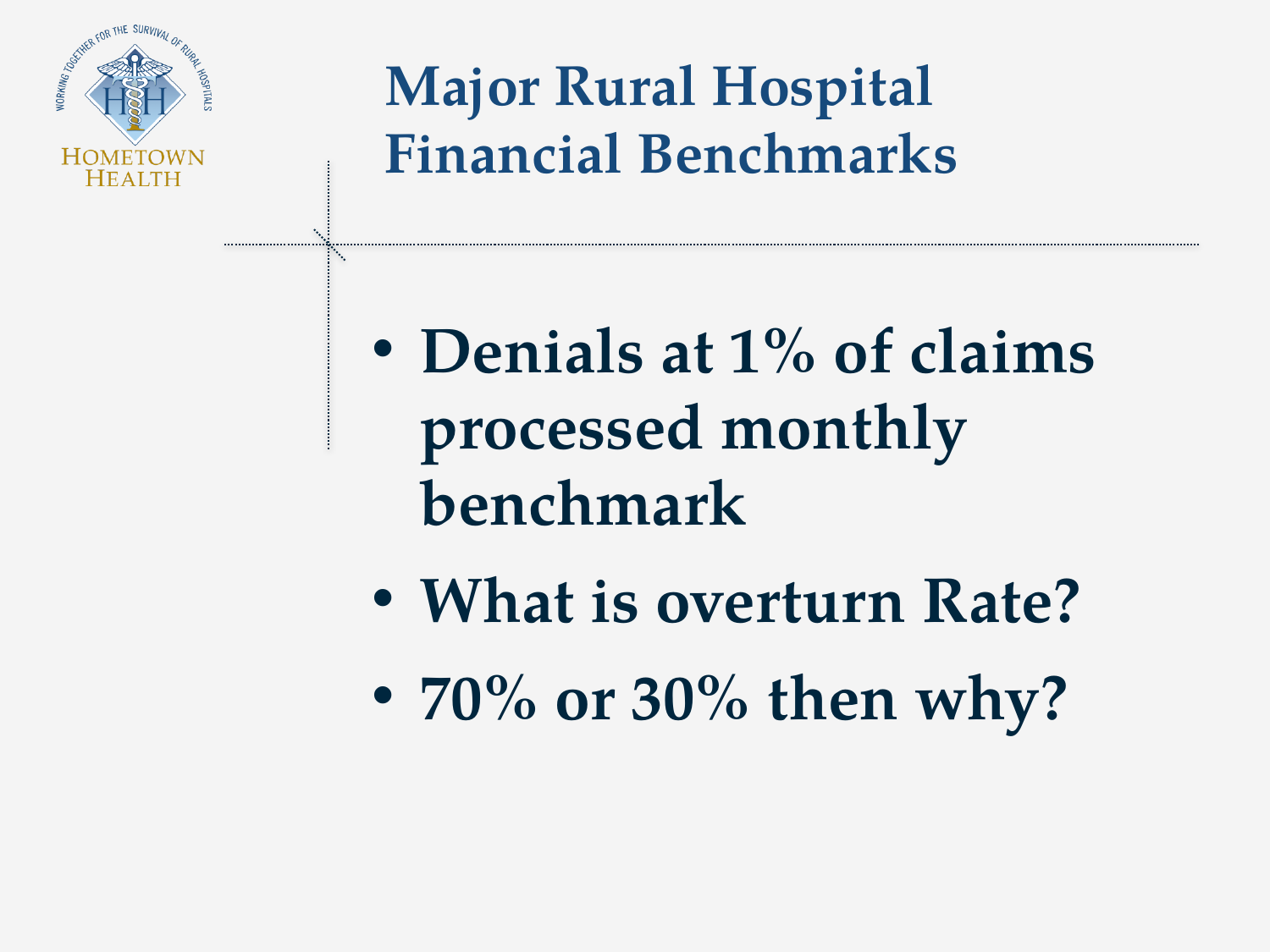

Major Rural Hospital Financial Benchmarks
Denials at 1% of claims processed monthly benchmark
What is overturn Rate?
70% or 30% then why?